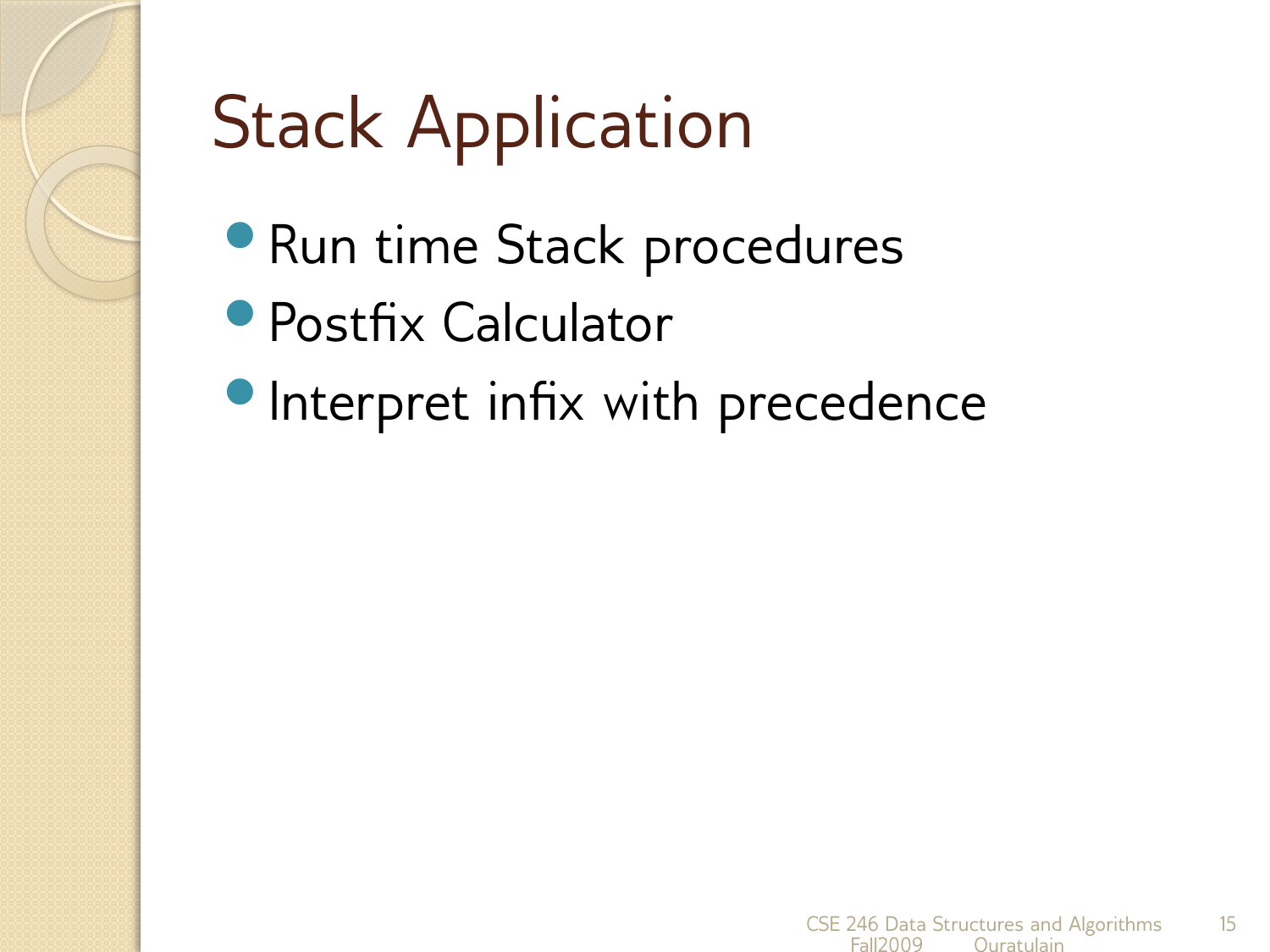

# Stack Application
Run time Stack procedures
Postfix Calculator
Interpret infix with precedence
CSE 246 Data Structures and Algorithms          Fall2009        Quratulain
15